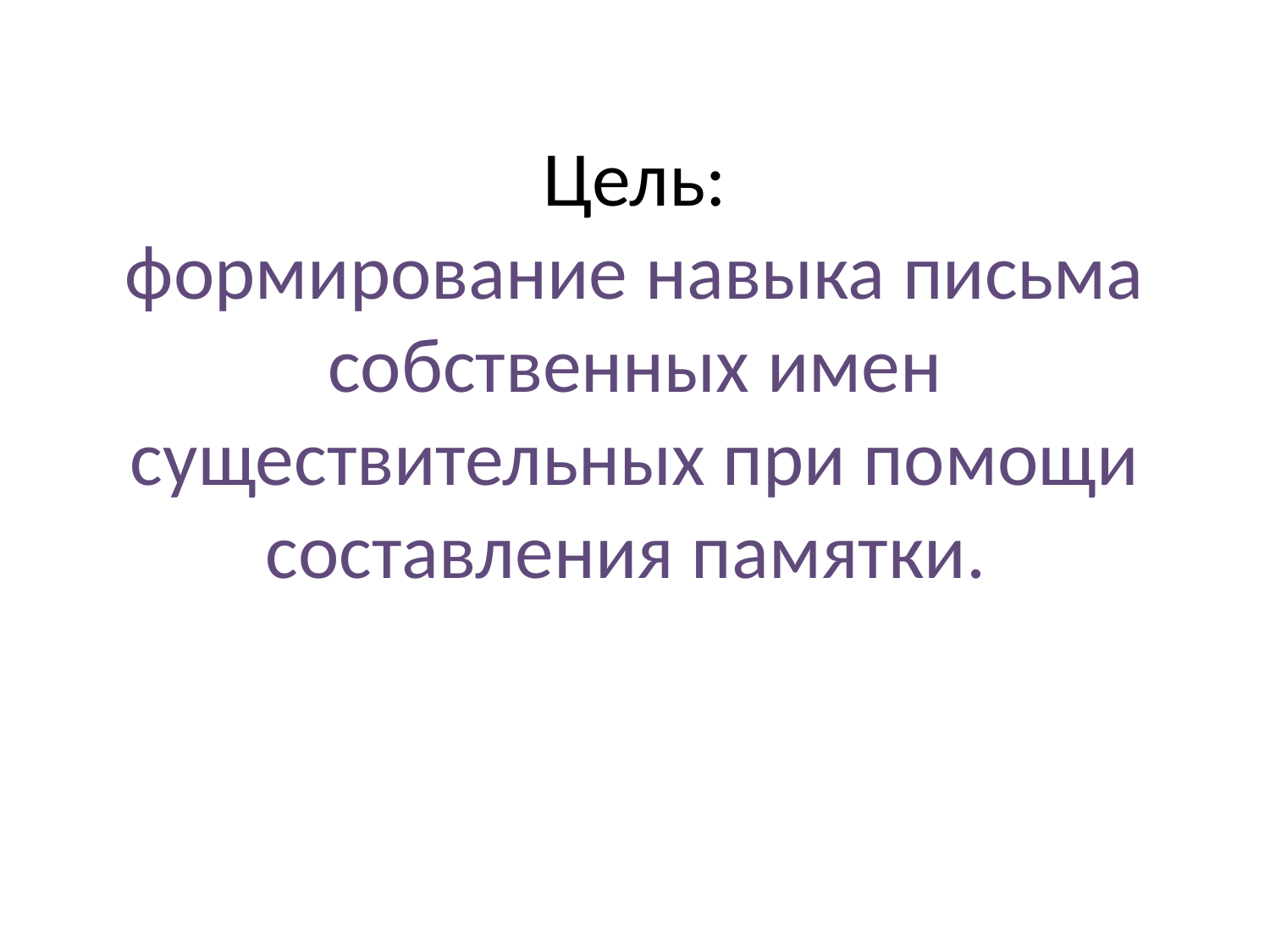

# Цель: формирование навыка письма собственных имен существительных при помощи составления памятки.